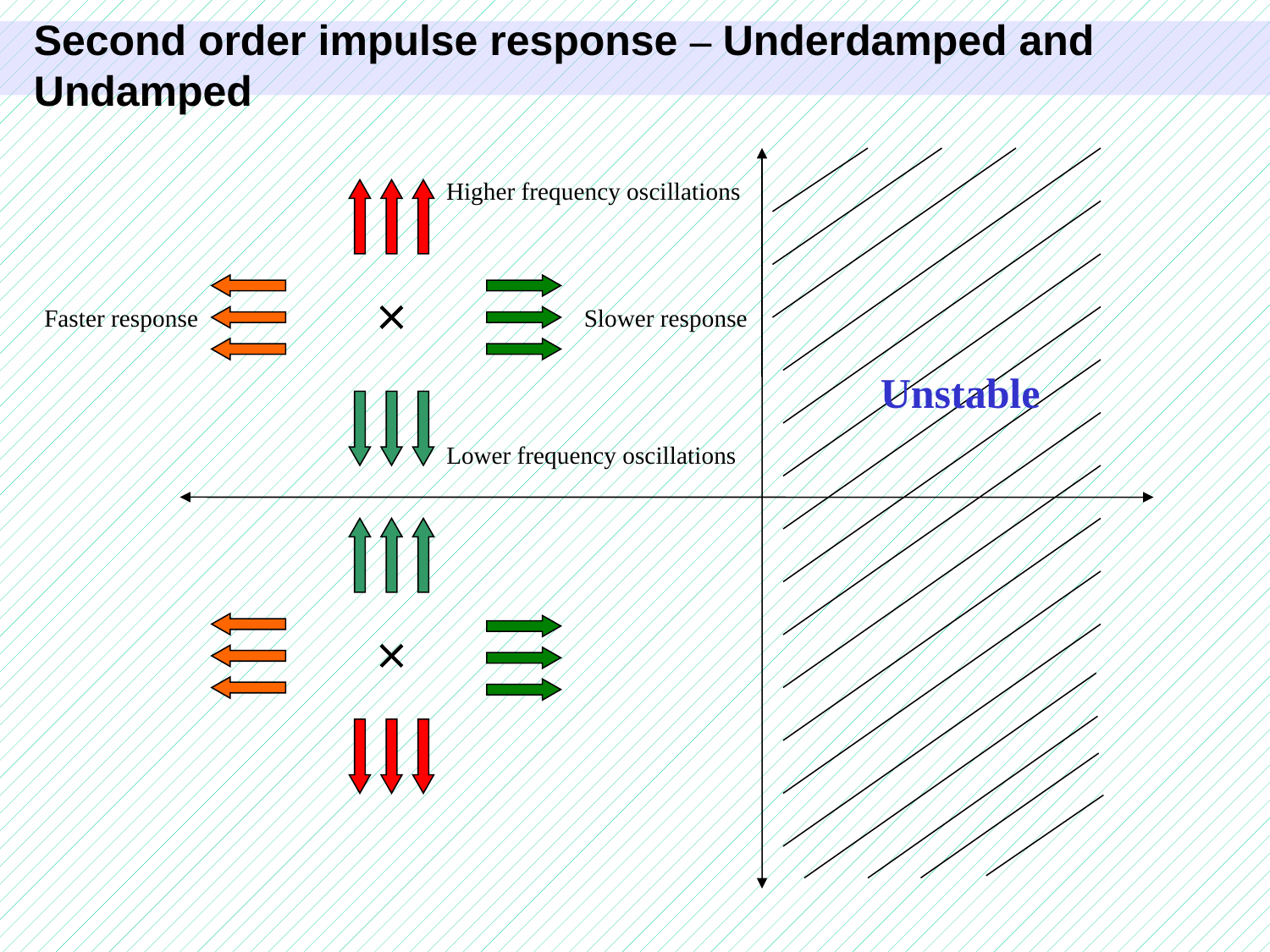

# Second order impulse response – Underdamped and Undamped

Higher frequency oscillations

Faster response
Slower response

Unstable

Lower frequency oscillations